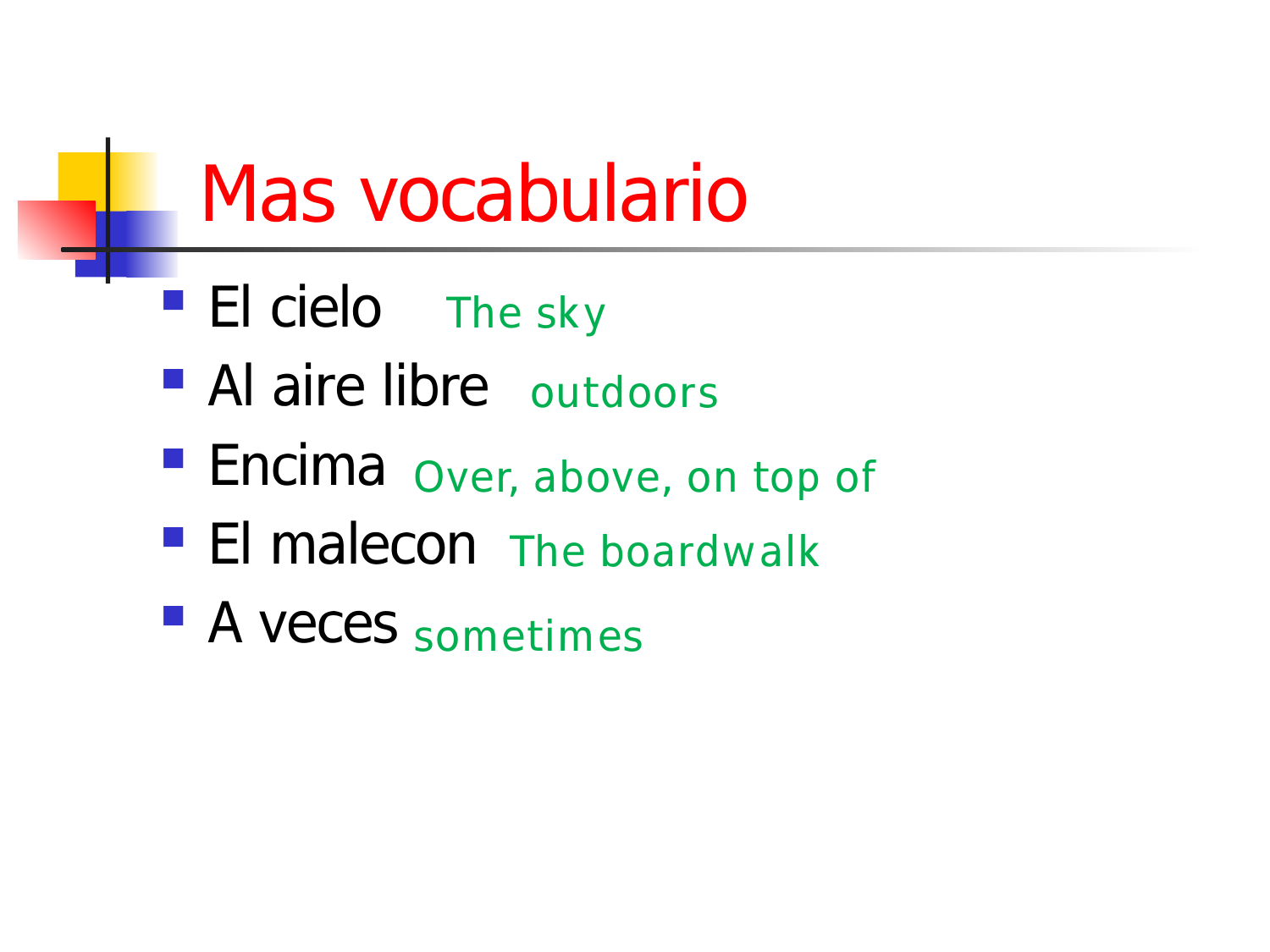

# Mas vocabulario
El cielo
Al aire libre
Encima
El malecon
A veces
The sky
outdoors
Over, above, on top of
The boardwalk
sometimes